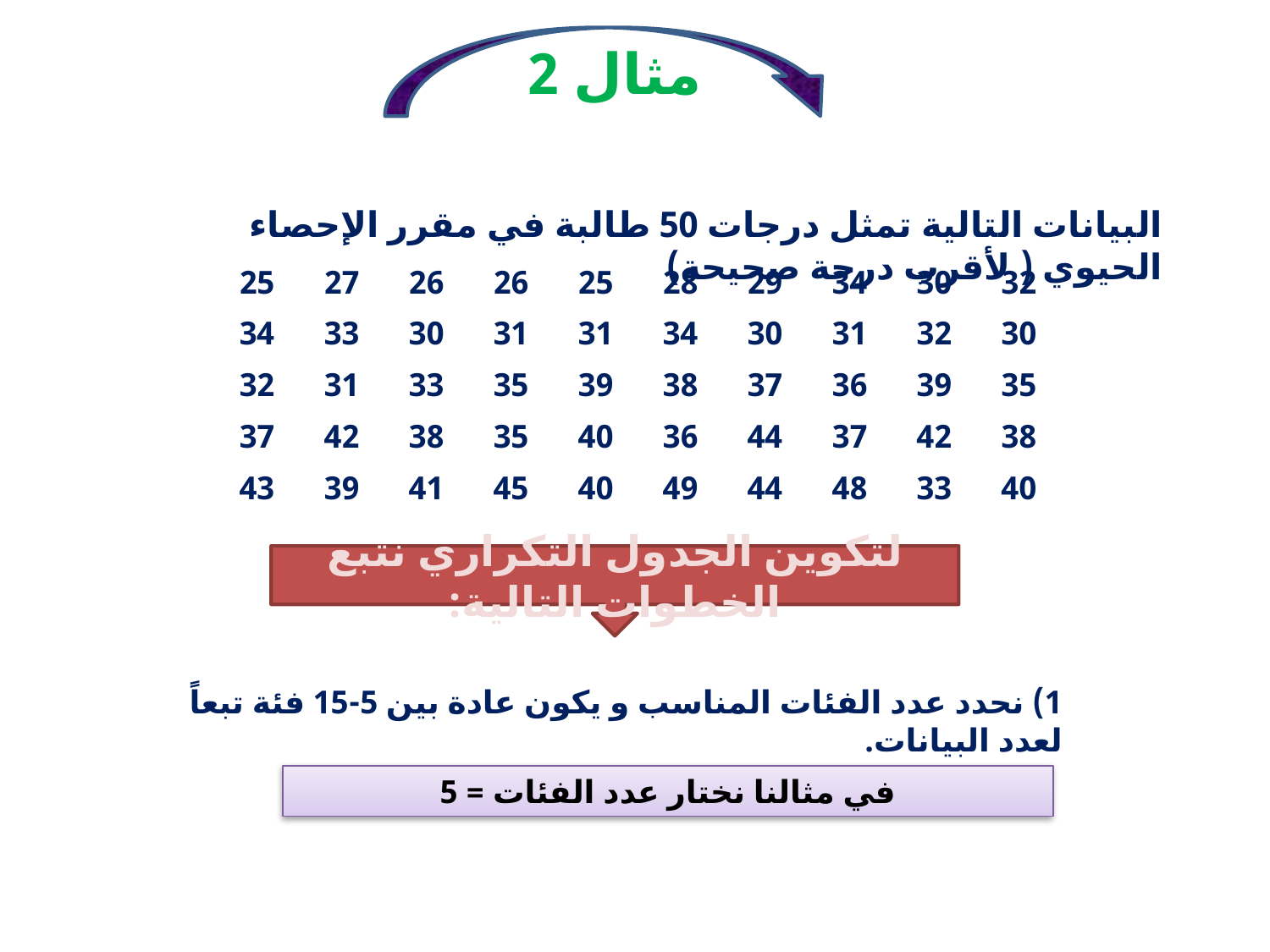

مثال 2
البيانات التالية تمثل درجات 50 طالبة في مقرر الإحصاء الحيوي ( لأقرب درجة صحيحة)
| 25 | 27 | 26 | 26 | 25 | 28 | 29 | 34 | 30 | 32 |
| --- | --- | --- | --- | --- | --- | --- | --- | --- | --- |
| 34 | 33 | 30 | 31 | 31 | 34 | 30 | 31 | 32 | 30 |
| 32 | 31 | 33 | 35 | 39 | 38 | 37 | 36 | 39 | 35 |
| 37 | 42 | 38 | 35 | 40 | 36 | 44 | 37 | 42 | 38 |
| 43 | 39 | 41 | 45 | 40 | 49 | 44 | 48 | 33 | 40 |
لتكوين الجدول التكراري نتبع الخطوات التالية:
1) نحدد عدد الفئات المناسب و يكون عادة بين 5-15 فئة تبعاً لعدد البيانات.
في مثالنا نختار عدد الفئات = 5